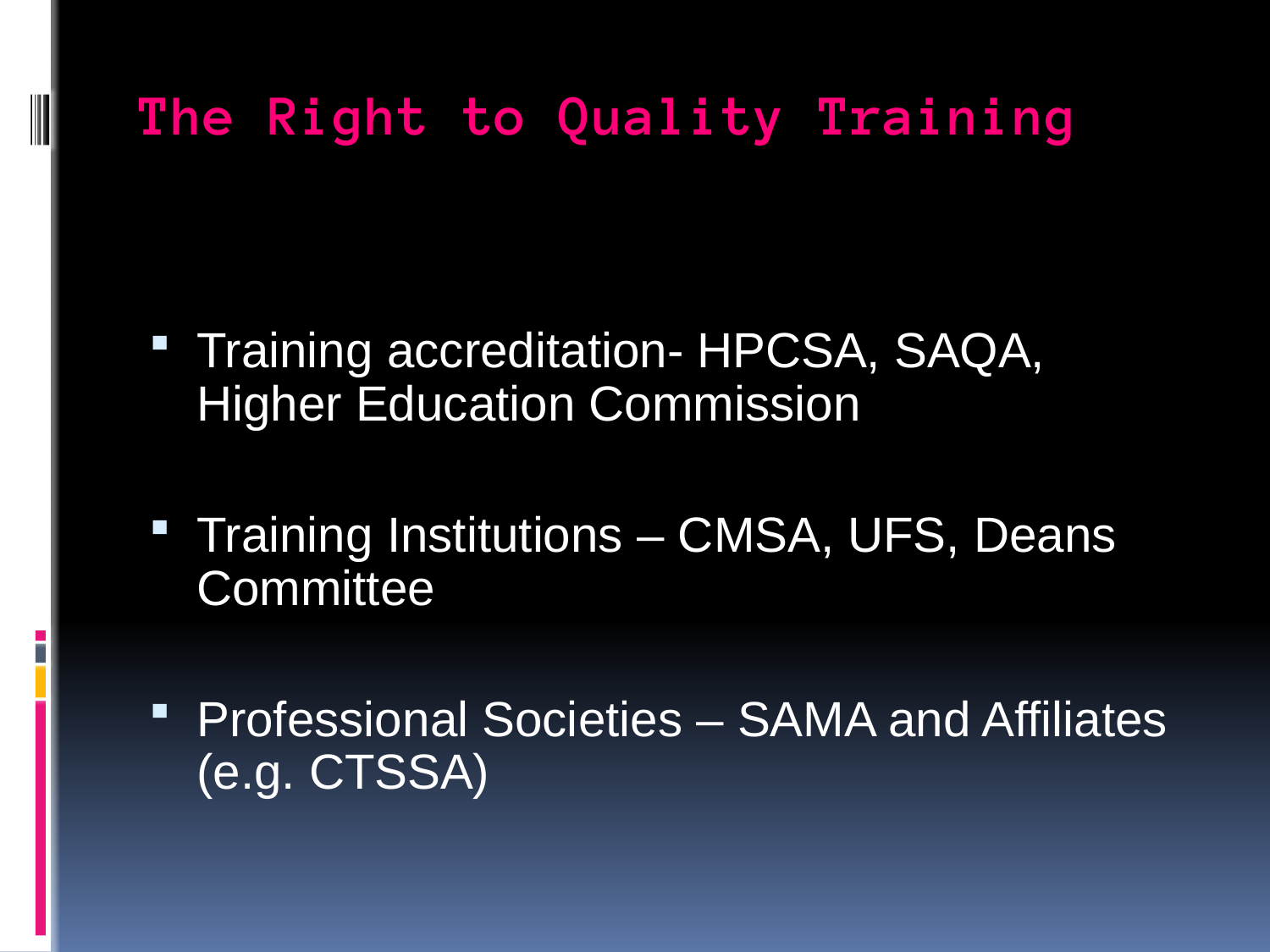

# The Right to Quality Training

Training accreditation- HPCSA, SAQA, Higher Education Commission

Training Institutions – CMSA, UFS, Deans Committee

Professional Societies – SAMA and Affiliates (e.g. CTSSA)